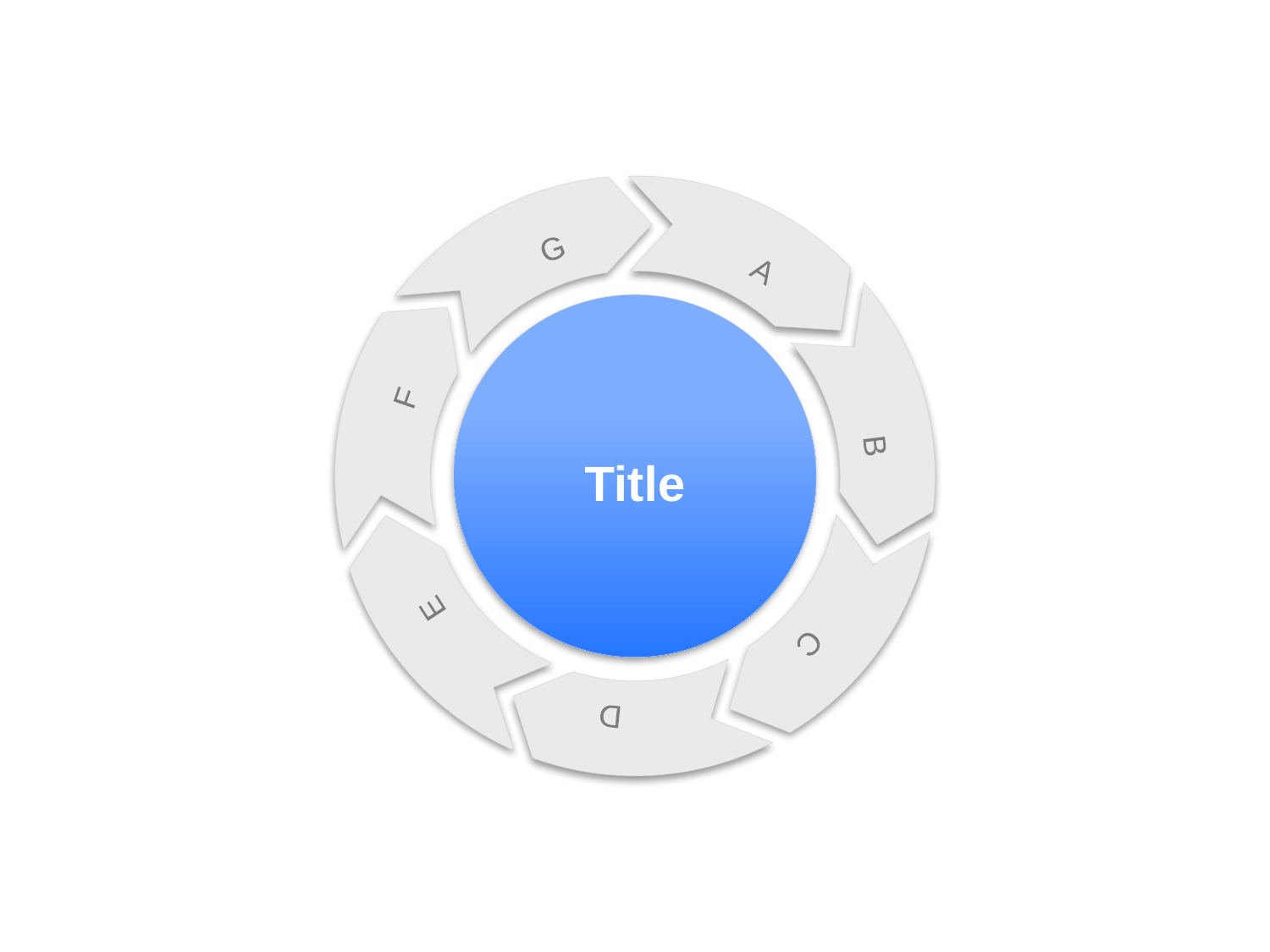

A

G
F

E

D

C

B

Title